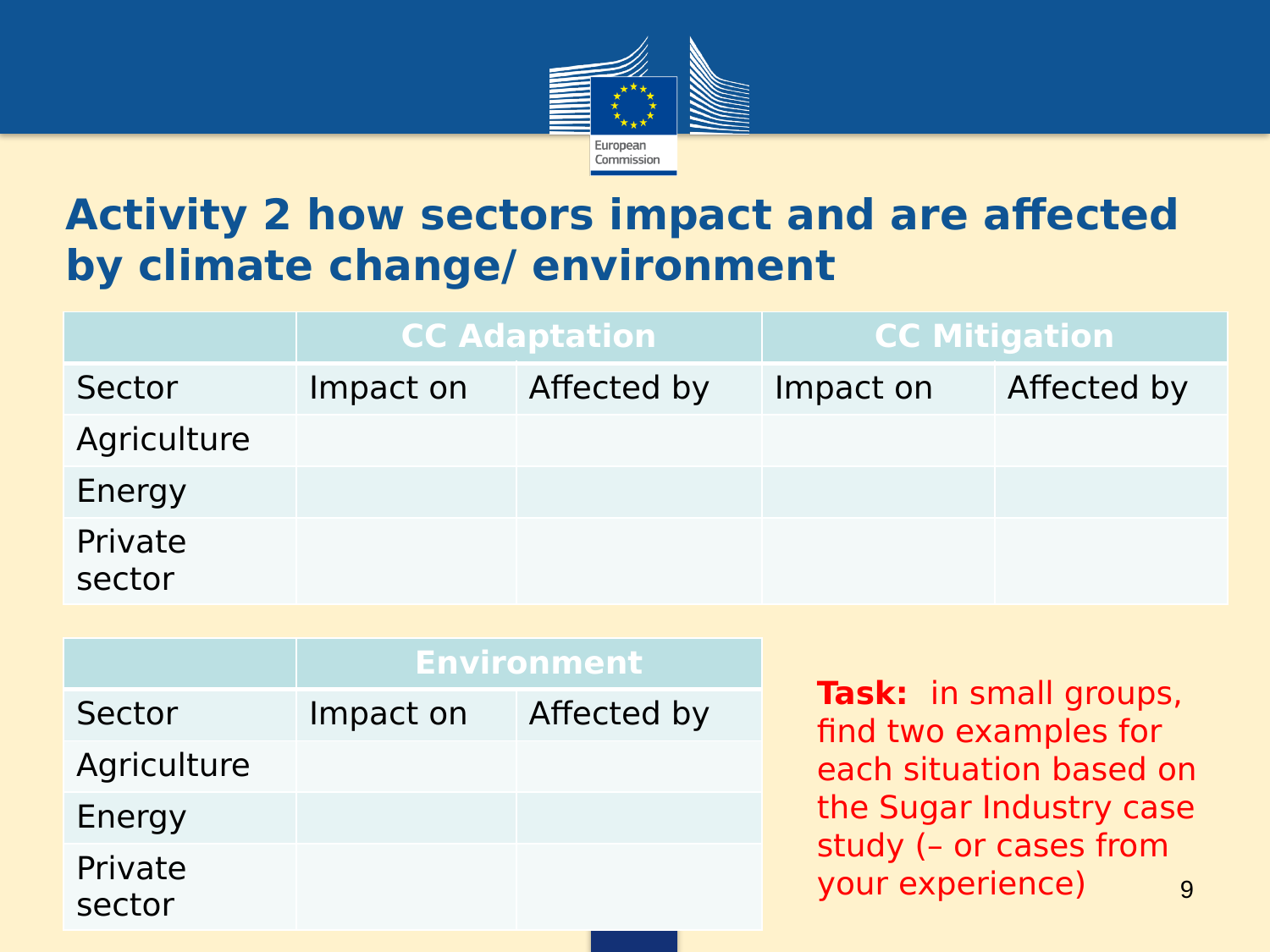

# Activity 2 how sectors impact and are affected by climate change/ environment
|  | CC Adaptation |  | CC Mitigation |  |
| --- | --- | --- | --- | --- |
| Sector | Impact on | Affected by | Impact on | Affected by |
| Agriculture |  |  |  |  |
| Energy |  |  |  |  |
| Private sector |  |  |  |  |
|  | Environment |  |
| --- | --- | --- |
| Sector | Impact on | Affected by |
| Agriculture |  |  |
| Energy |  |  |
| Private sector |  |  |
Task:  in small groups, find two examples for each situation based on the Sugar Industry case study (– or cases from your experience)
9